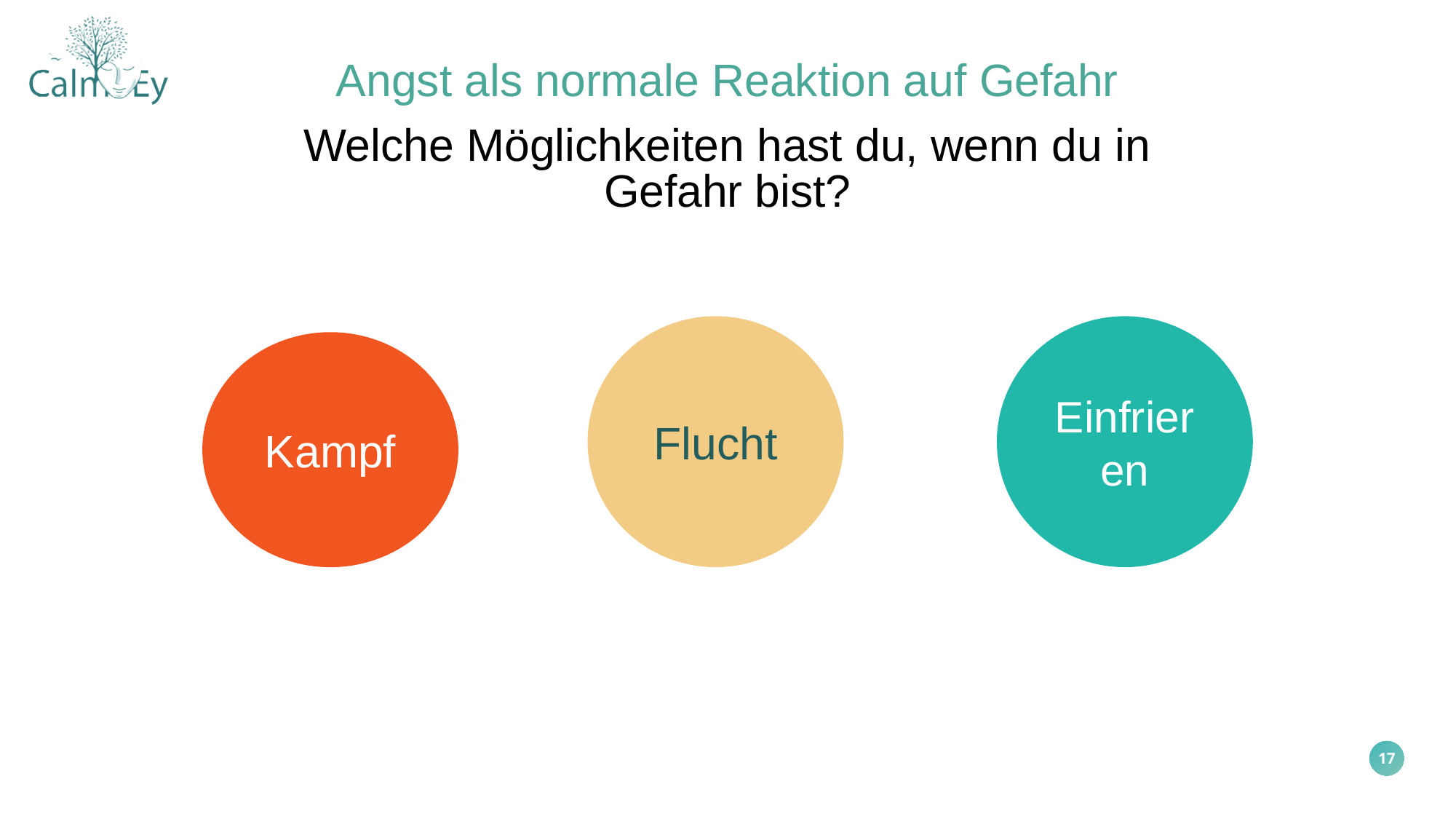

Angst als normale Reaktion auf Gefahr

Welche Möglichkeiten hast du, wenn du in Gefahr bist?

Flucht
Einfrieren
Kampf